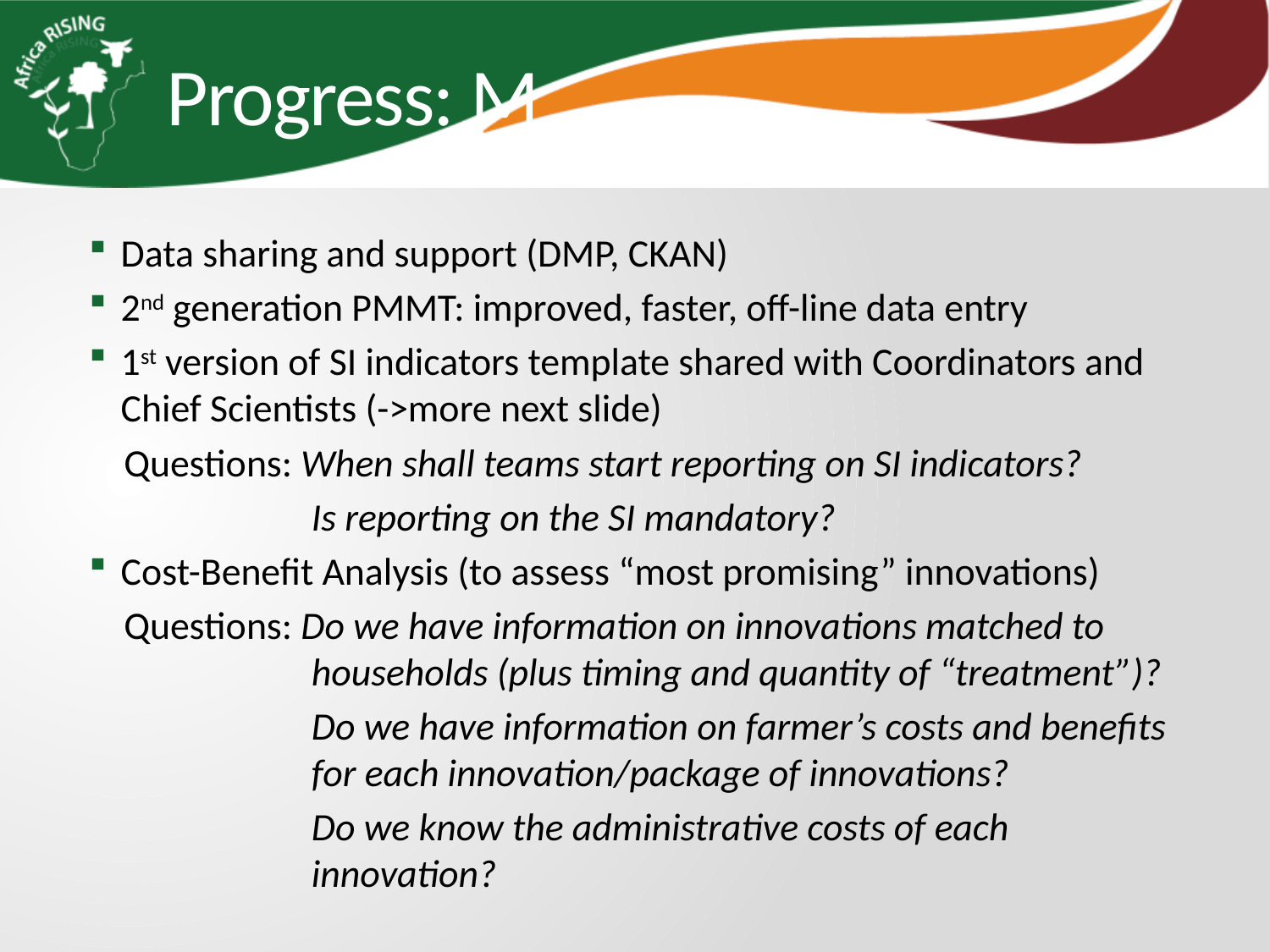

# Progress: M
Data sharing and support (DMP, CKAN)
2nd generation PMMT: improved, faster, off-line data entry
1st version of SI indicators template shared with Coordinators and Chief Scientists (->more next slide)
    Questions: When shall teams start reporting on SI indicators?
	           Is reporting on the SI mandatory?
Cost-Benefit Analysis (to assess “most promising” innovations)
    Questions: Do we have information on innovations matched to 	           households (plus timing and quantity of “treatment”)?
	           Do we have information on farmer’s costs and benefits 	           for each innovation/package of innovations?
	           Do we know the administrative costs of each     		           innovation?